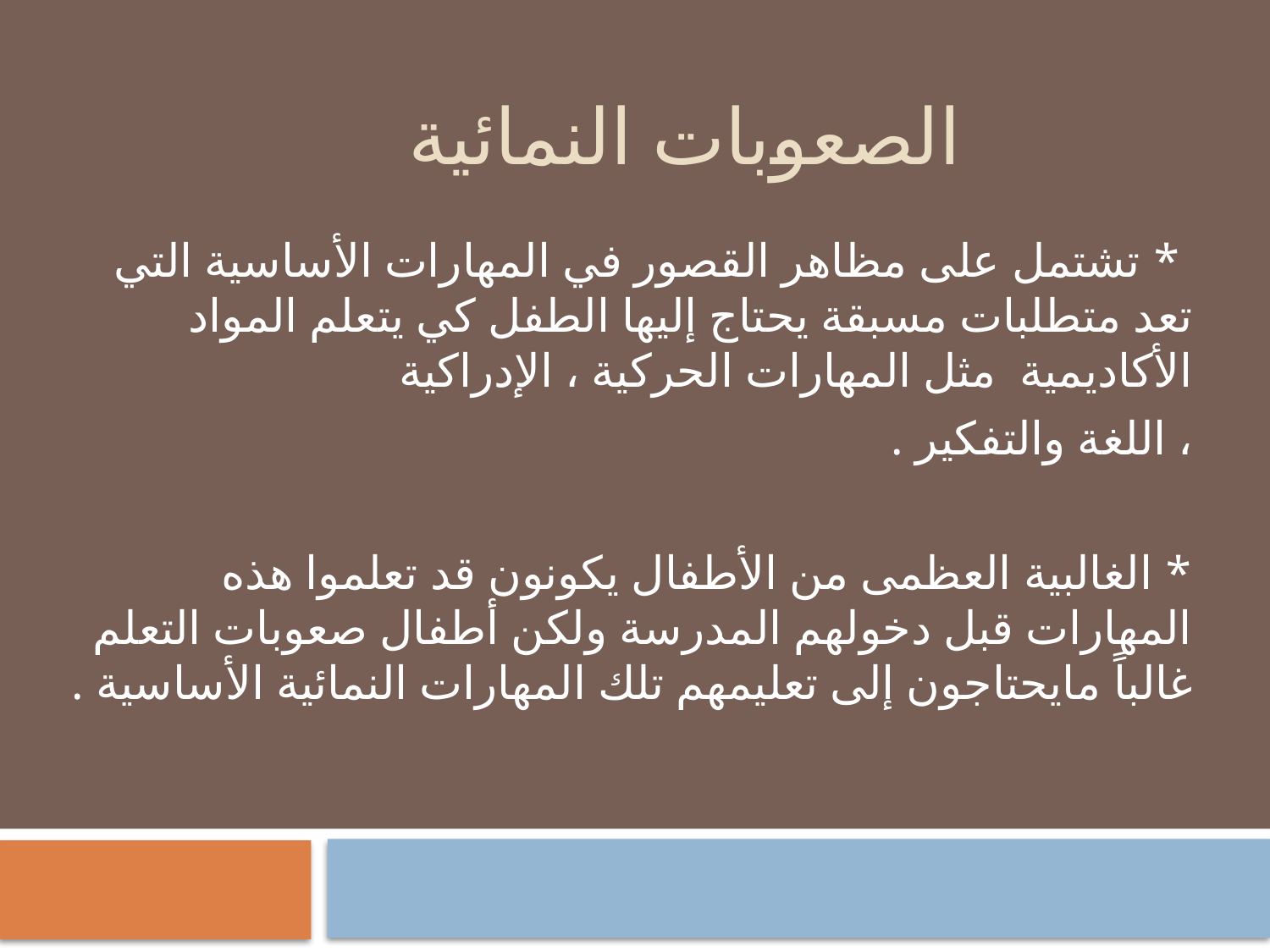

# الصعوبات النمائية
 * تشتمل على مظاهر القصور في المهارات الأساسية التي تعد متطلبات مسبقة يحتاج إليها الطفل كي يتعلم المواد الأكاديمية  مثل المهارات الحركية ، الإدراكية
، اللغة والتفكير .

* الغالبية العظمى من الأطفال يكونون قد تعلموا هذه المهارات قبل دخولهم المدرسة ولكن أطفال صعوبات التعلم غالباً مايحتاجون إلى تعليمهم تلك المهارات النمائية الأساسية .